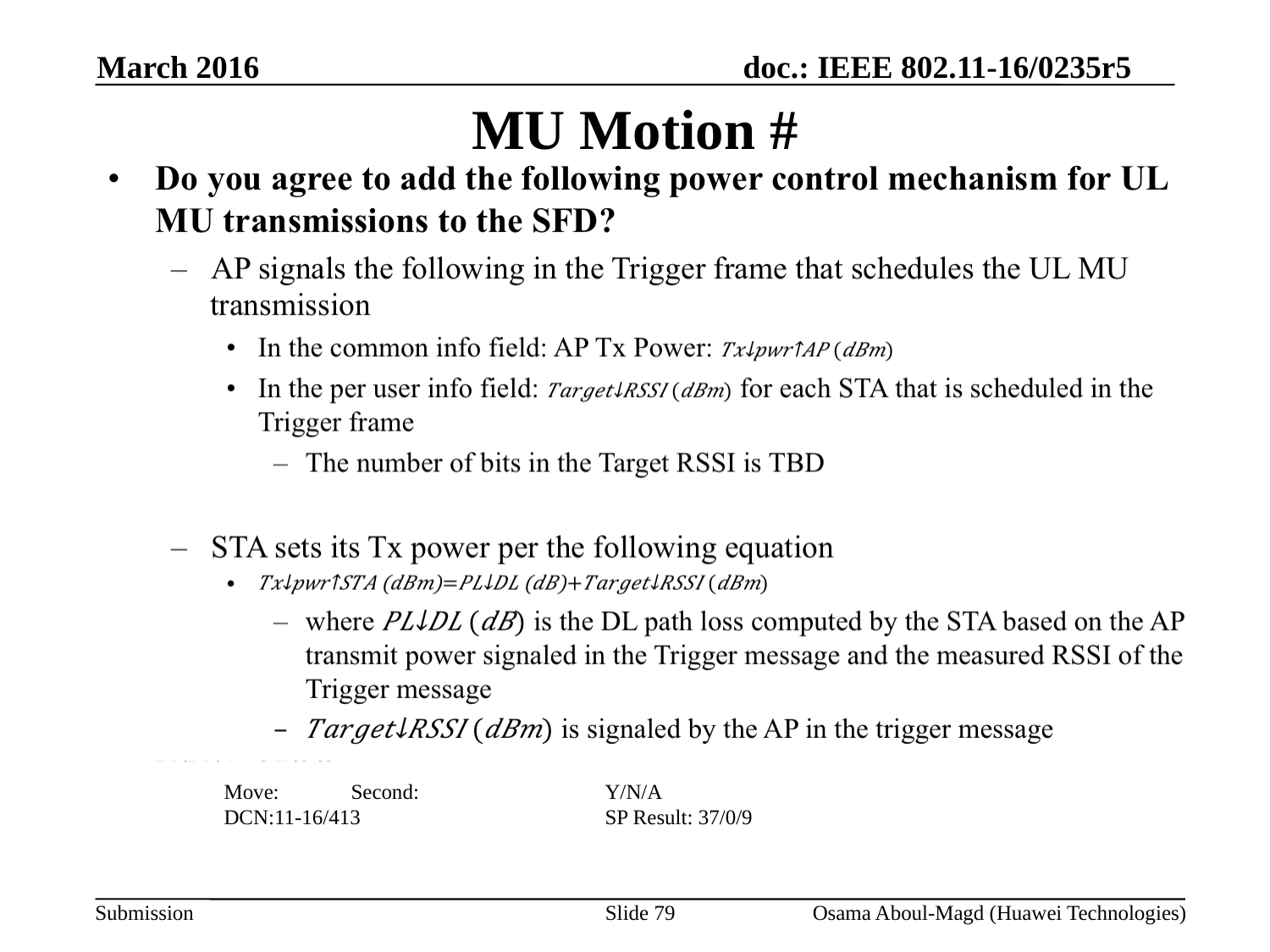

March 2016
# MU Motion #

Move:	Second:		Y/N/A
DCN:11-16/413		SP Result: 37/0/9
Slide 79
Osama Aboul-Magd (Huawei Technologies)